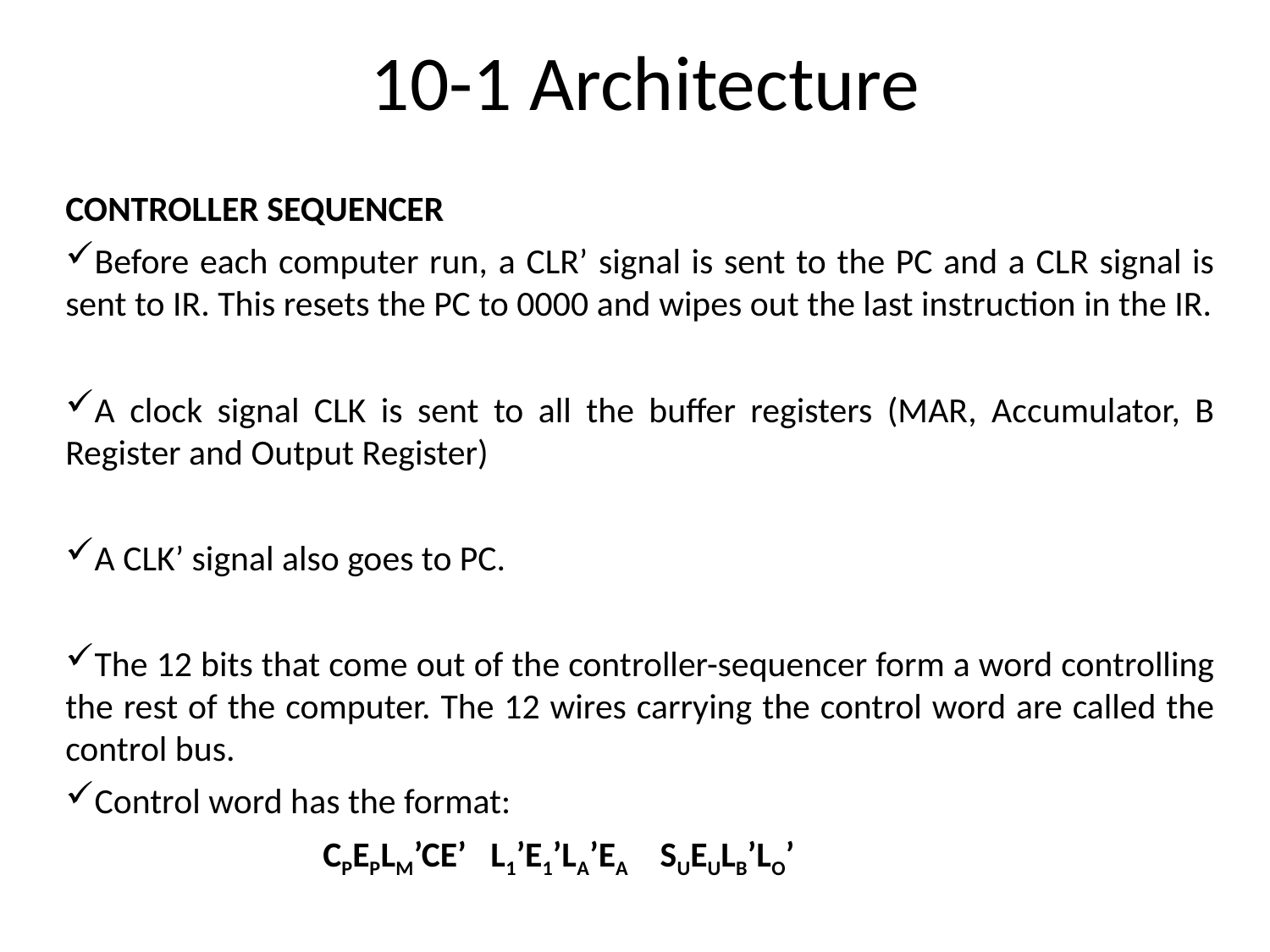

# 10-1 Architecture
CONTROLLER SEQUENCER
Before each computer run, a CLR’ signal is sent to the PC and a CLR signal is sent to IR. This resets the PC to 0000 and wipes out the last instruction in the IR.

A clock signal CLK is sent to all the buffer registers (MAR, Accumulator, B Register and Output Register)

A CLK’ signal also goes to PC.

The 12 bits that come out of the controller-sequencer form a word controlling the rest of the computer. The 12 wires carrying the control word are called the control bus.
Control word has the format:
                                CPEPLM’CE’   L1’E1’LA’EA    SUEULB’LO’